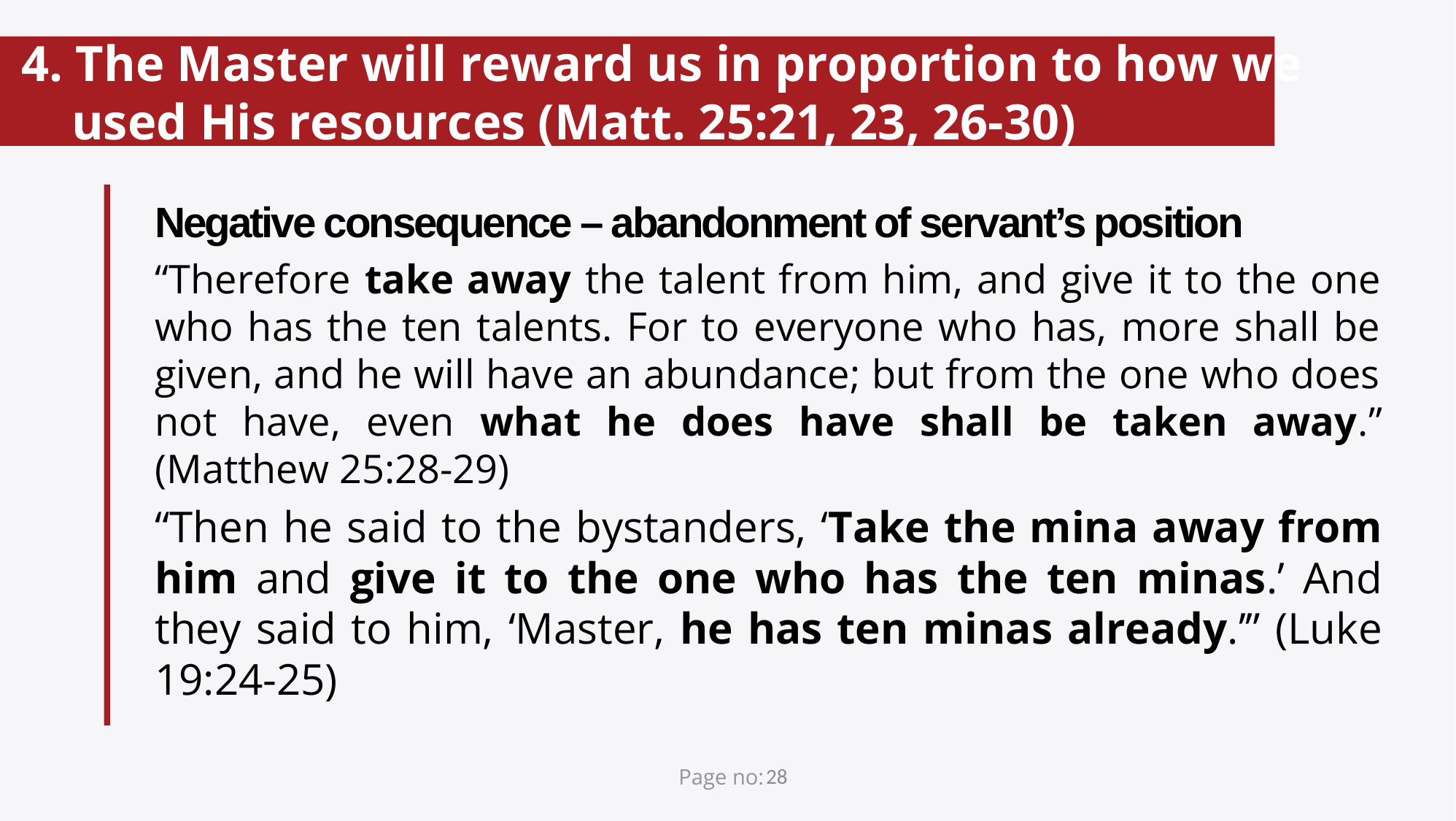

# 4. The Master will reward us in proportion to how we used His resources (Matt. 25:21, 23, 26-30)
Negative consequence – abandonment of servant’s position
“Therefore take away the talent from him, and give it to the one who has the ten talents. For to everyone who has, more shall be given, and he will have an abundance; but from the one who does not have, even what he does have shall be taken away.” (Matthew 25:28-29)
“Then he said to the bystanders, ‘Take the mina away from him and give it to the one who has the ten minas.’ And they said to him, ‘Master, he has ten minas already.’” (Luke 19:24-25)